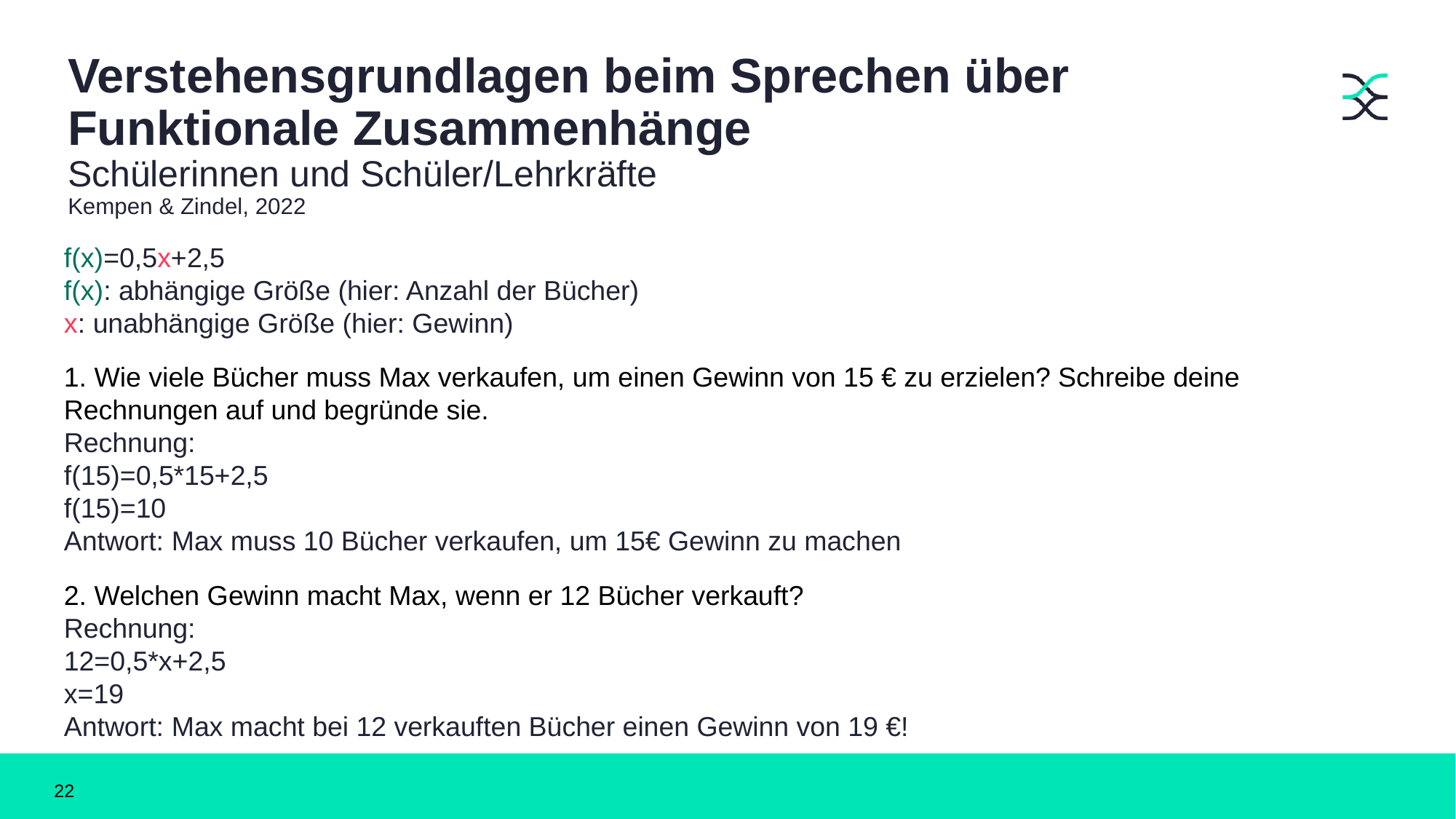

# Verstehensgrundlagen beim Sprechen über Funktionale Zusammenhänge Schülerinnen und Schüler/Lehrkräfte Kempen & Zindel, 2022
f(x)=0,5x+2,5
f(x): abhängige Größe (hier: Anzahl der Bücher)
x: unabhängige Größe (hier: Gewinn)
1. Wie viele Bücher muss Max verkaufen, um einen Gewinn von 15 € zu erzielen? Schreibe deine Rechnungen auf und begründe sie.
Rechnung:
f(15)=0,5*15+2,5
f(15)=10
Antwort: Max muss 10 Bücher verkaufen, um 15€ Gewinn zu machen

2. Welchen Gewinn macht Max, wenn er 12 Bücher verkauft?
Rechnung:
12=0,5*x+2,5
x=19
Antwort: Max macht bei 12 verkauften Bücher einen Gewinn von 19 €!
22